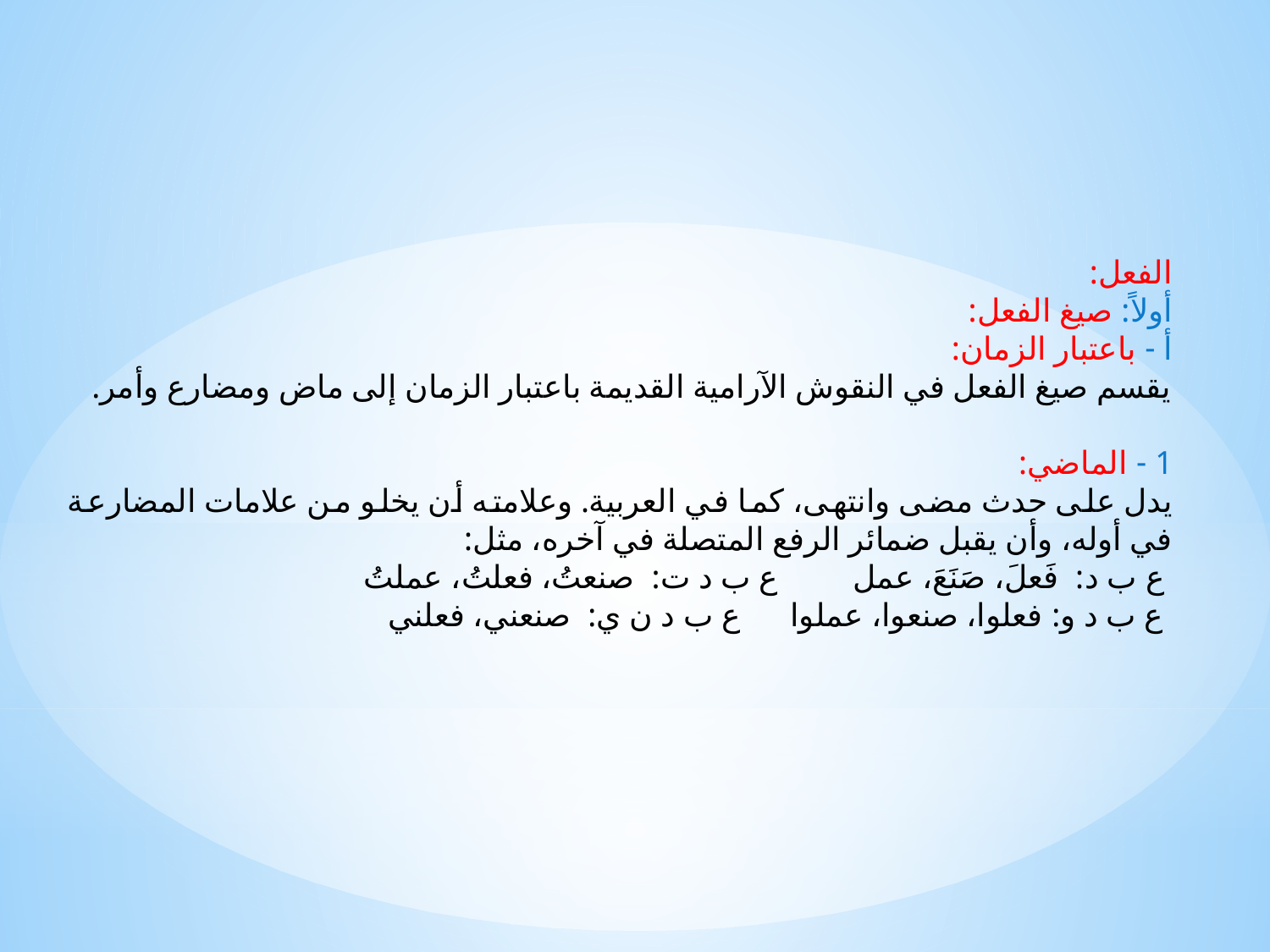

الفعل:
أولاً: صيغ الفعل:
أ - باعتبار الزمان:
يقسم صيغ الفعل في النقوش الآرامية القديمة باعتبار الزمان إلى ماض ومضارع وأمر.

1 - الماضي:
يدل على حدث مضى وانتهى، كما في العربية. وعلامته أن يخلو من علامات المضارعة في أوله، وأن يقبل ضمائر الرفع المتصلة في آخره، مثل:
 ع ب د:  فَعلَ، صَنَعَ، عمل         ع ب د ت:  صنعتُ، فعلتُ، عملتُ
 ع ب د و: فعلوا، صنعوا، عملوا      ع ب د ن ي:  صنعني، فعلني